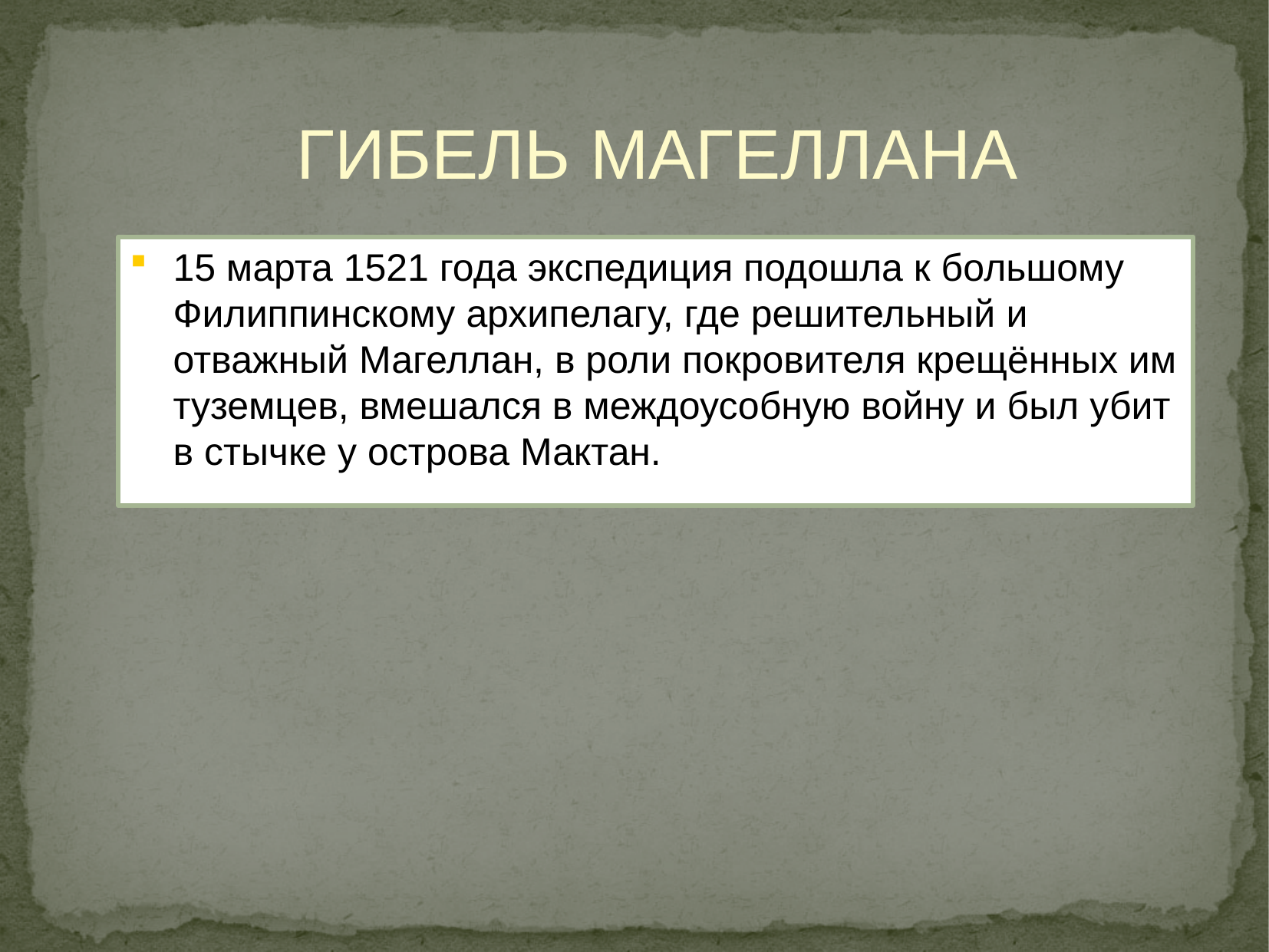

ГИБЕЛЬ МАГЕЛЛАНА
15 марта 1521 года экспедиция подошла к большому Филиппинскому архипелагу, где решительный и отважный Магеллан, в роли покровителя крещённых им туземцев, вмешался в междоусобную войну и был убит в стычке у острова Мактан.